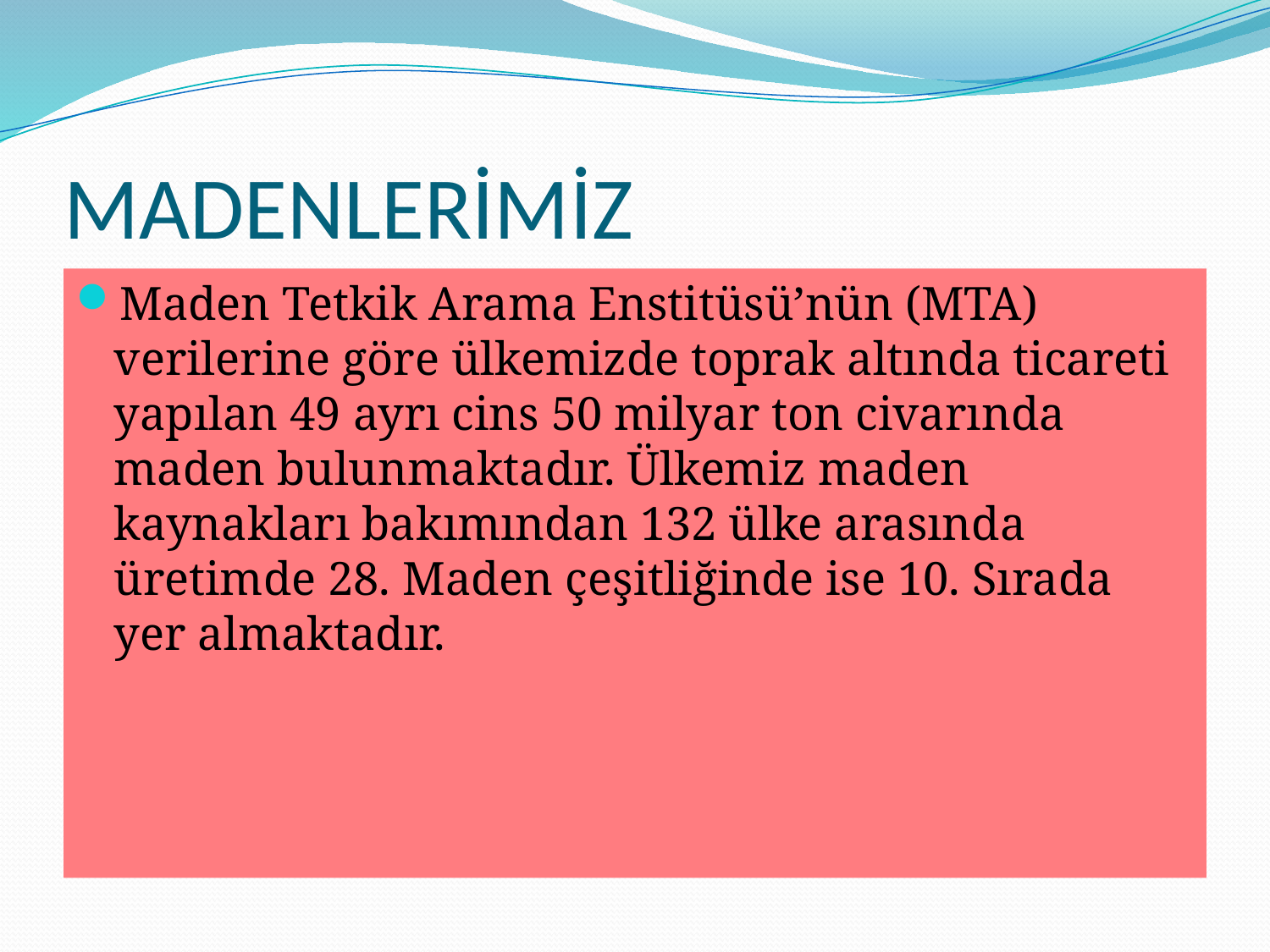

# MADENLERİMİZ
Maden Tetkik Arama Enstitüsü’nün (MTA) verilerine göre ülkemizde toprak altında ticareti yapılan 49 ayrı cins 50 milyar ton civarında maden bulunmaktadır. Ülkemiz maden kaynakları bakımından 132 ülke arasında üretimde 28. Maden çeşitliğinde ise 10. Sırada yer almaktadır.